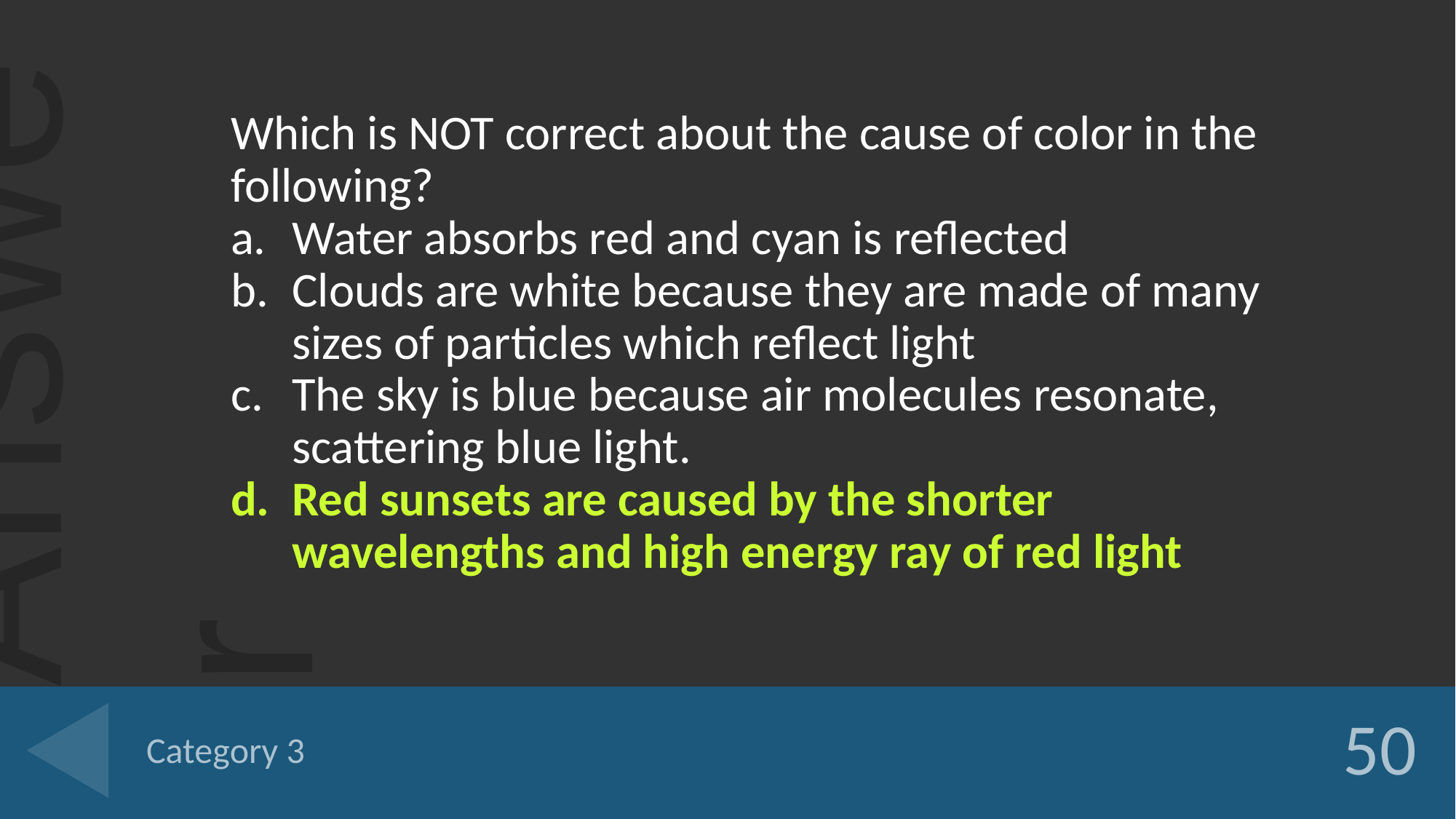

Which is NOT correct about the cause of color in the following?
Water absorbs red and cyan is reflected
Clouds are white because they are made of many sizes of particles which reflect light
The sky is blue because air molecules resonate, scattering blue light.
Red sunsets are caused by the shorter wavelengths and high energy ray of red light
# Category 3
50